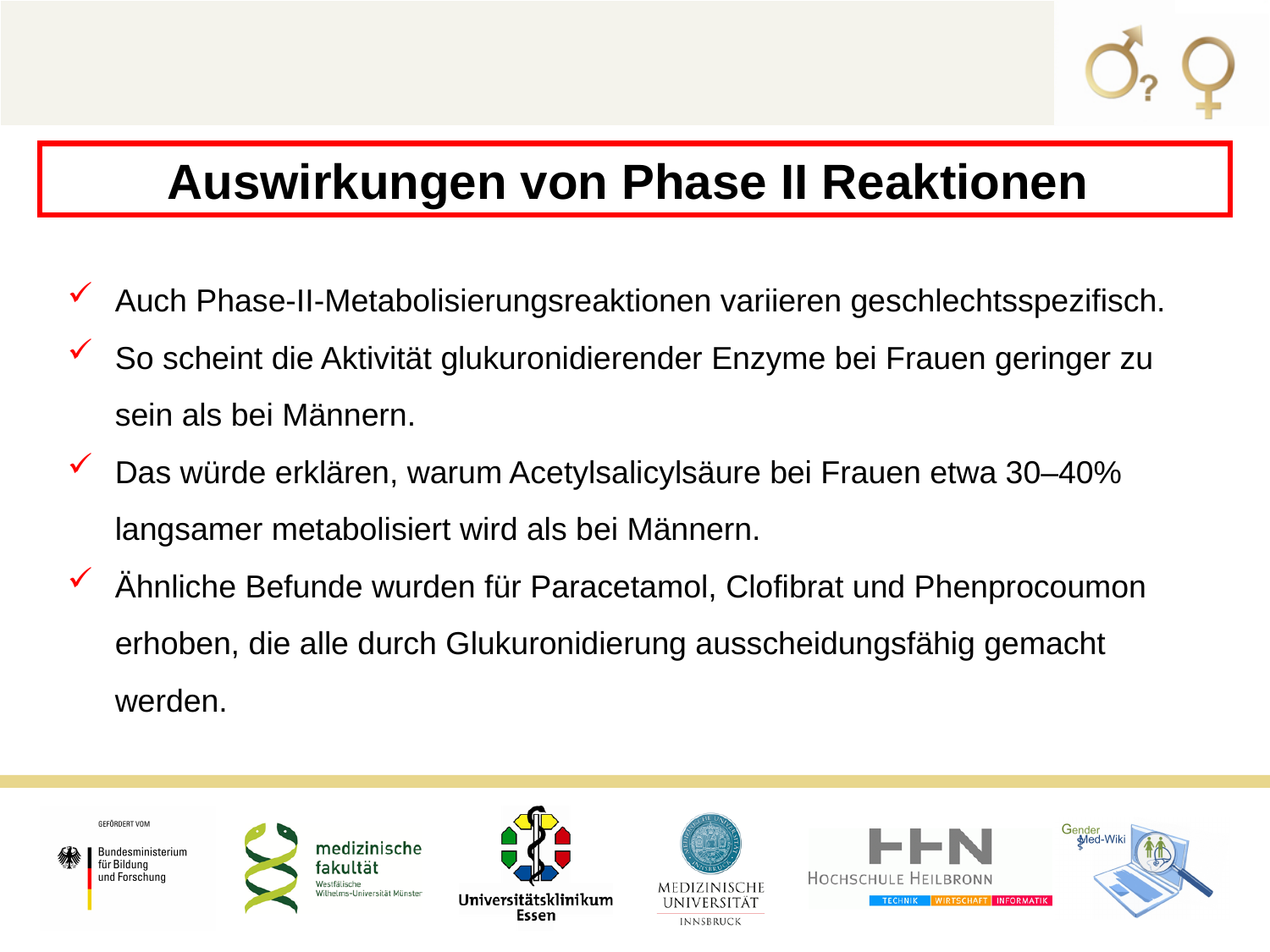

Auswirkungen von Phase II Reaktionen
Auch Phase-II-Metabolisierungsreaktionen variieren geschlechtsspezifisch.
So scheint die Aktivität glukuronidierender Enzyme bei Frauen geringer zu sein als bei Männern.
Das würde erklären, warum Acetylsalicylsäure bei Frauen etwa 30–40% langsamer metabolisiert wird als bei Männern.
Ähnliche Befunde wurden für Paracetamol, Clofibrat und Phenprocoumon erhoben, die alle durch Glukuronidierung ausscheidungsfähig gemacht werden.